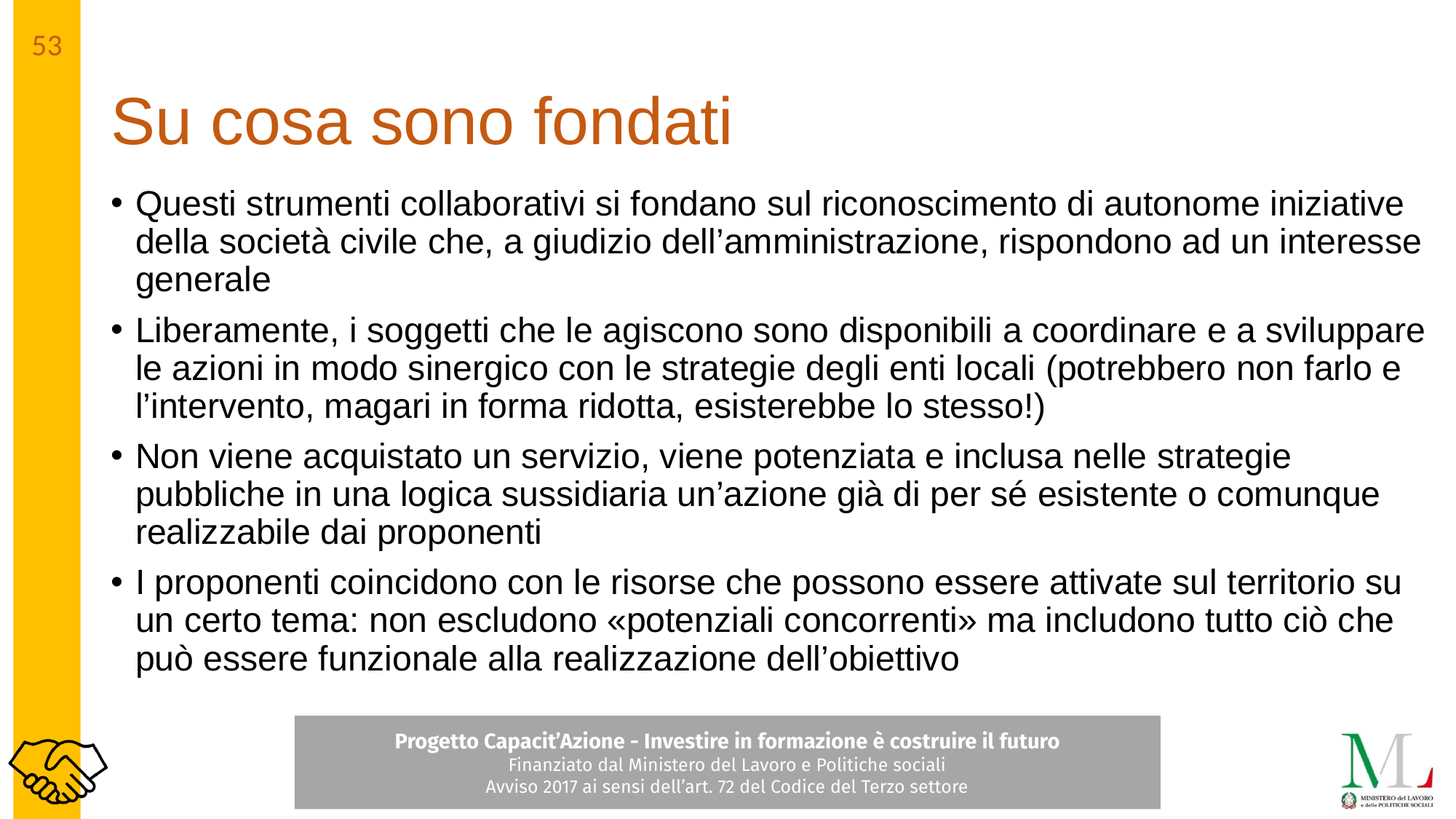

# Su cosa sono fondati
Questi strumenti collaborativi si fondano sul riconoscimento di autonome iniziative della società civile che, a giudizio dell’amministrazione, rispondono ad un interesse generale
Liberamente, i soggetti che le agiscono sono disponibili a coordinare e a sviluppare le azioni in modo sinergico con le strategie degli enti locali (potrebbero non farlo e l’intervento, magari in forma ridotta, esisterebbe lo stesso!)
Non viene acquistato un servizio, viene potenziata e inclusa nelle strategie pubbliche in una logica sussidiaria un’azione già di per sé esistente o comunque realizzabile dai proponenti
I proponenti coincidono con le risorse che possono essere attivate sul territorio su un certo tema: non escludono «potenziali concorrenti» ma includono tutto ciò che può essere funzionale alla realizzazione dell’obiettivo
53